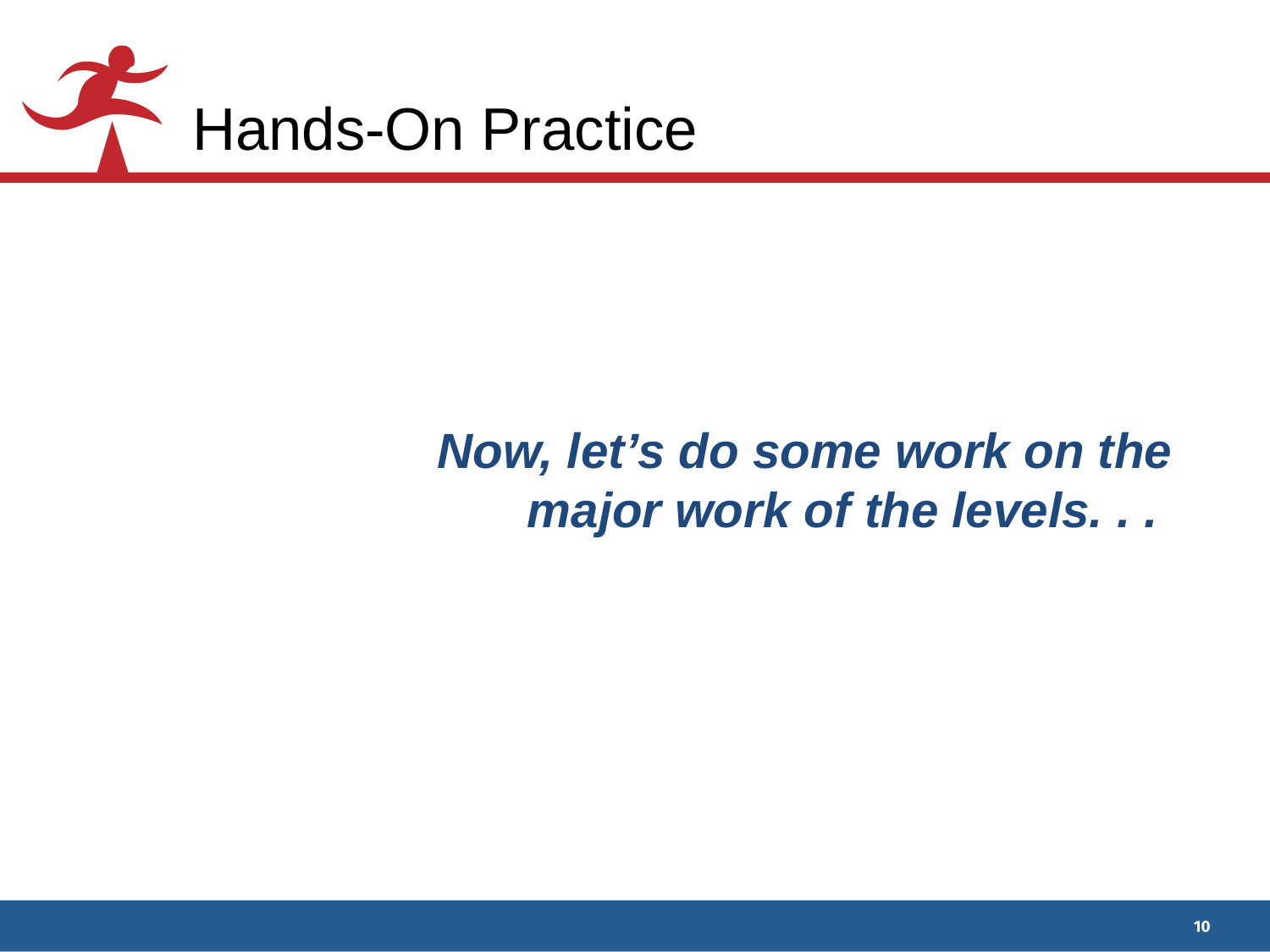

# Hands-On Practice

Now, let’s do some work on the major work of the levels. . .